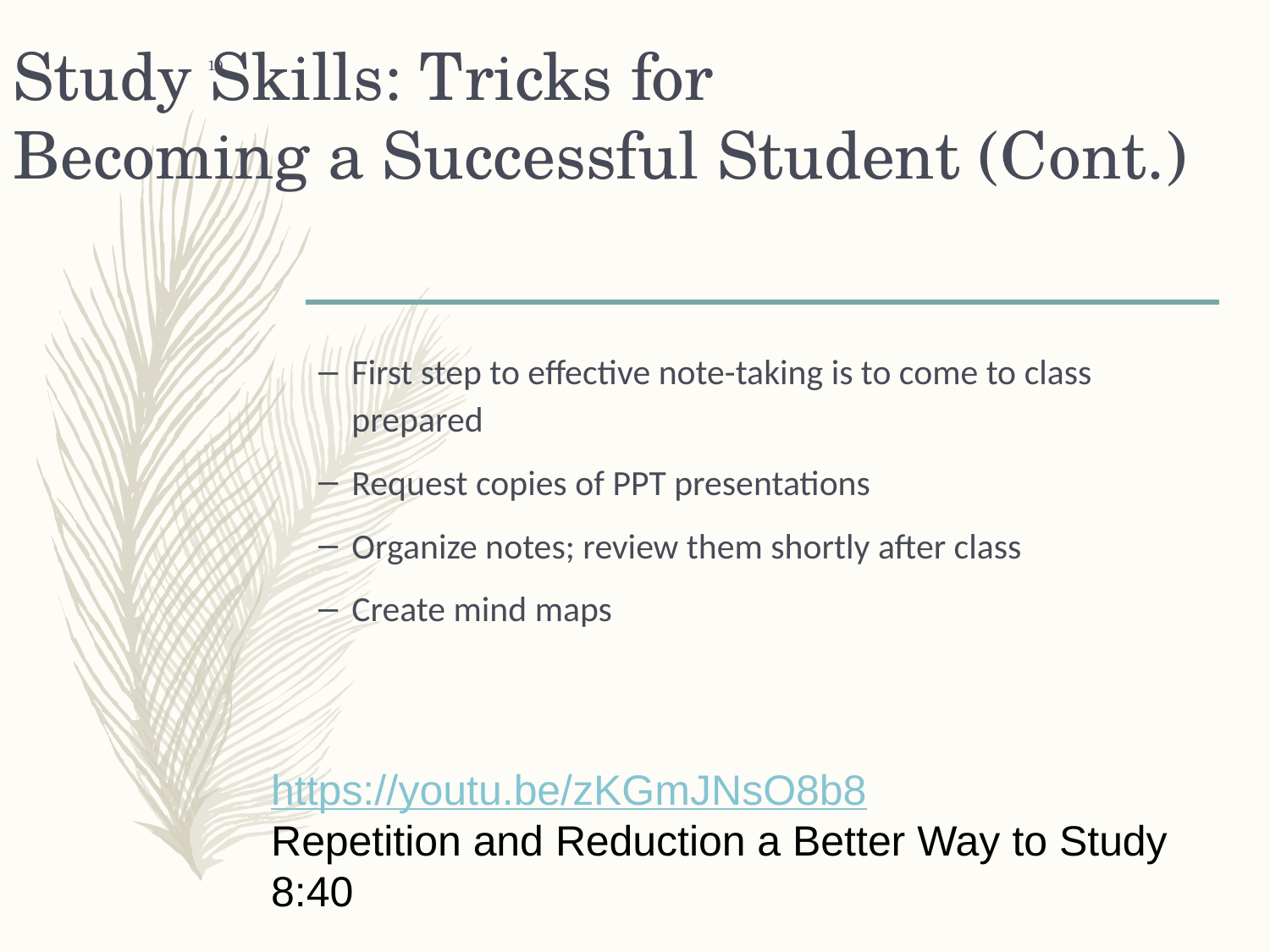

# Study Skills: Tricks for Becoming a Successful Student (Cont.)
 10

First step to effective note-taking is to come to class prepared
Request copies of PPT presentations
Organize notes; review them shortly after class
Create mind maps

https://youtu.be/zKGmJNsO8b8
Repetition and Reduction a Better Way to Study
8:40